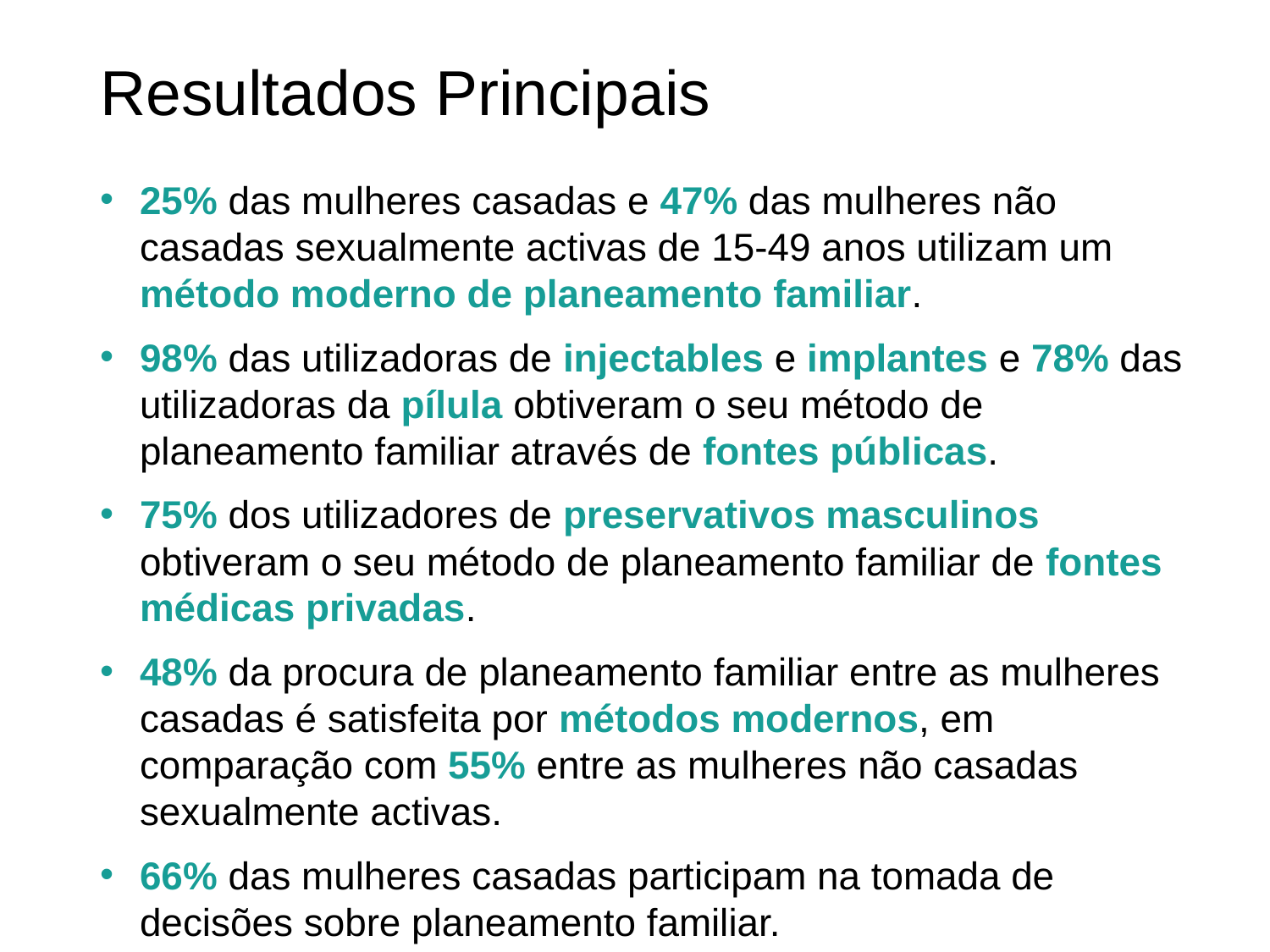

# Resultados Principais
25% das mulheres casadas e 47% das mulheres não casadas sexualmente activas de 15-49 anos utilizam um método moderno de planeamento familiar.
98% das utilizadoras de injectables e implantes e 78% das utilizadoras da pílula obtiveram o seu método de planeamento familiar através de fontes públicas.
75% dos utilizadores de preservativos masculinos obtiveram o seu método de planeamento familiar de fontes médicas privadas.
48% da procura de planeamento familiar entre as mulheres casadas é satisfeita por métodos modernos, em comparação com 55% entre as mulheres não casadas sexualmente activas.
66% das mulheres casadas participam na tomada de decisões sobre planeamento familiar.